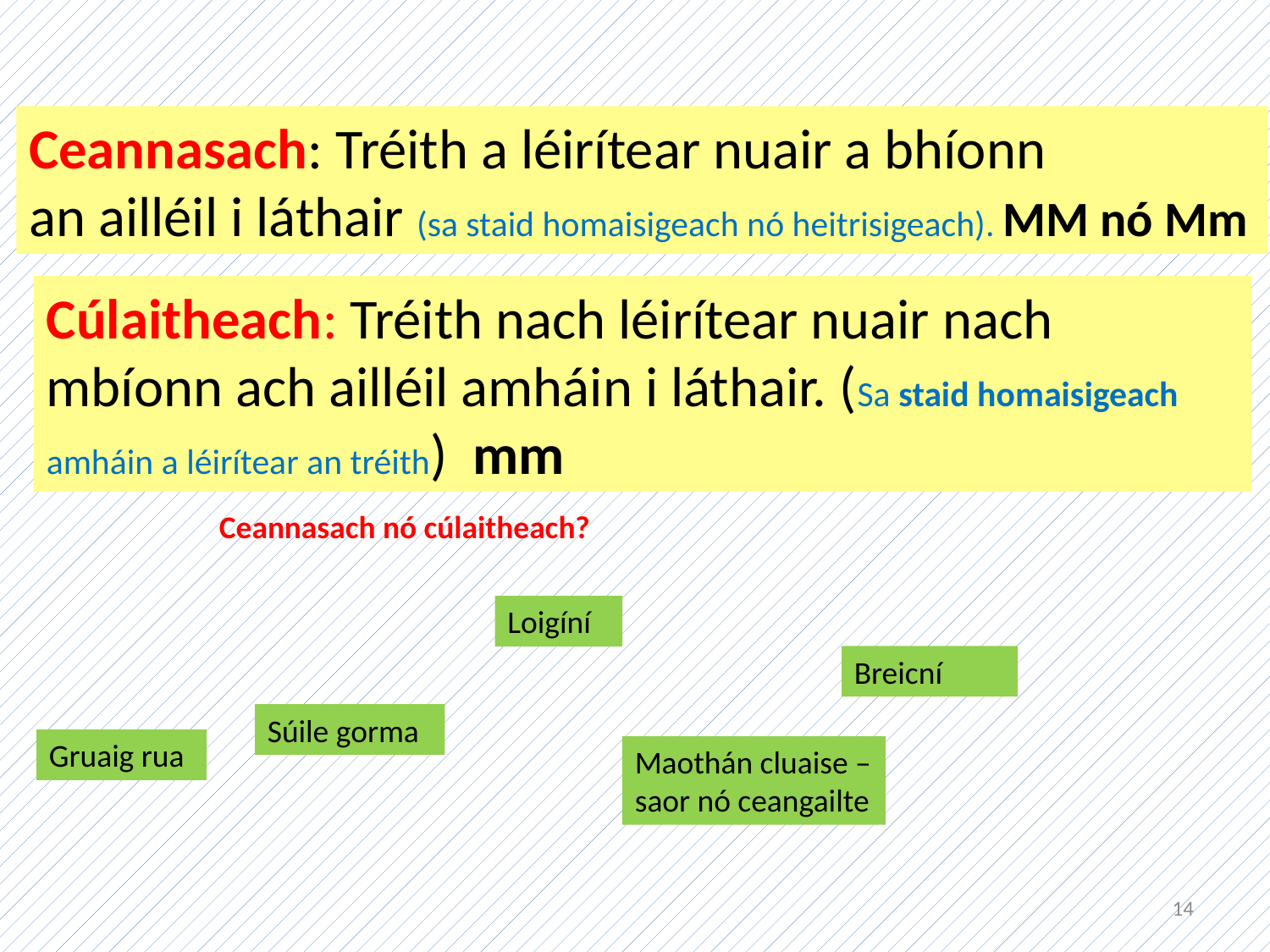

Ceannasach: Tréith a léirítear nuair a bhíonn
an ailléil i láthair (sa staid homaisigeach nó heitrisigeach). MM nó Mm
Cúlaitheach: Tréith nach léirítear nuair nach
mbíonn ach ailléil amháin i láthair. (Sa staid homaisigeach amháin a léirítear an tréith)  mm
Ceannasach nó cúlaitheach?
Loigíní
Breicní
Súile gorma
Gruaig rua
Maothán cluaise – saor nó ceangailte
14